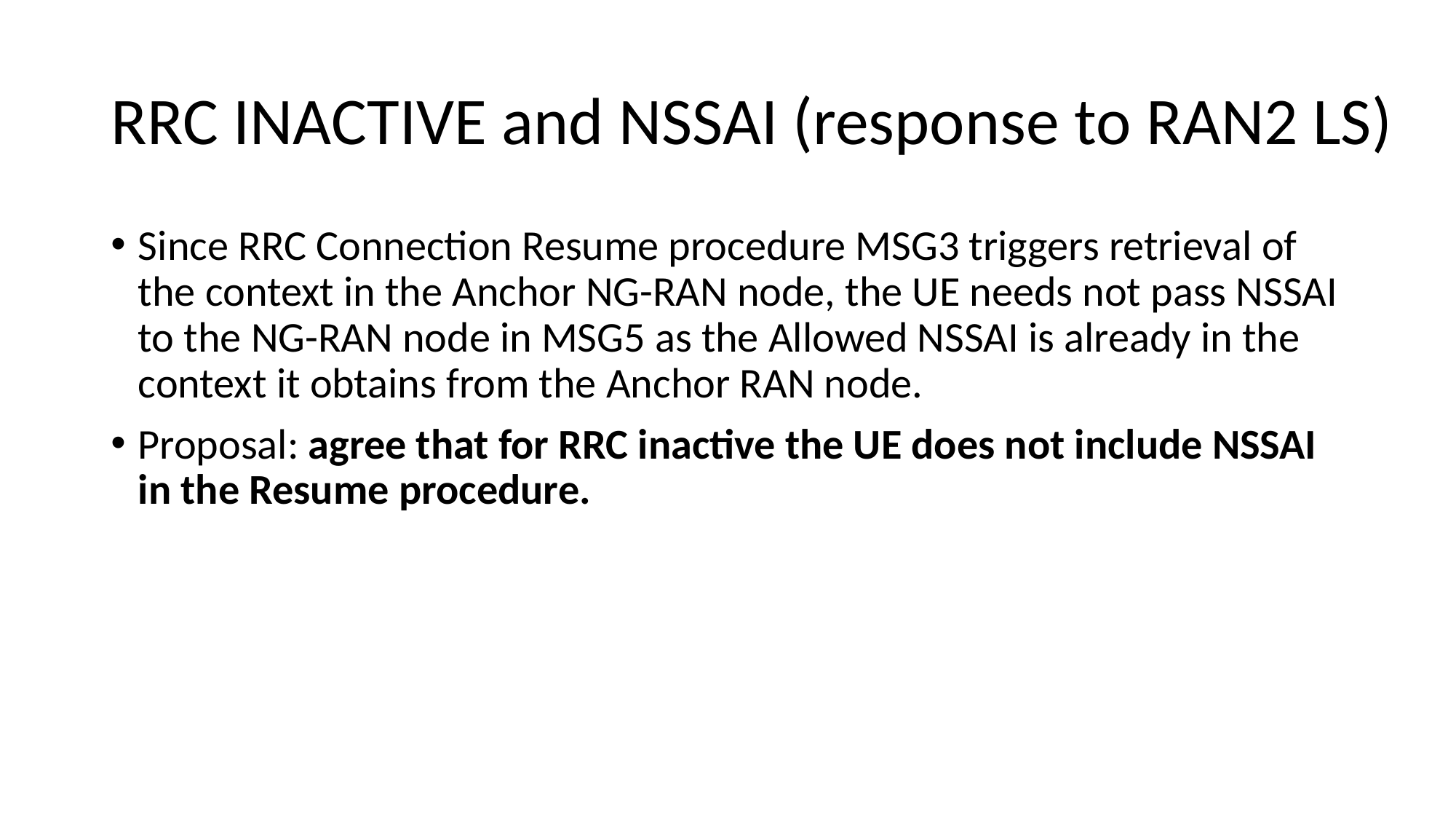

# RRC INACTIVE and NSSAI (response to RAN2 LS)
Since RRC Connection Resume procedure MSG3 triggers retrieval of the context in the Anchor NG-RAN node, the UE needs not pass NSSAI to the NG-RAN node in MSG5 as the Allowed NSSAI is already in the context it obtains from the Anchor RAN node.
Proposal: agree that for RRC inactive the UE does not include NSSAI in the Resume procedure.